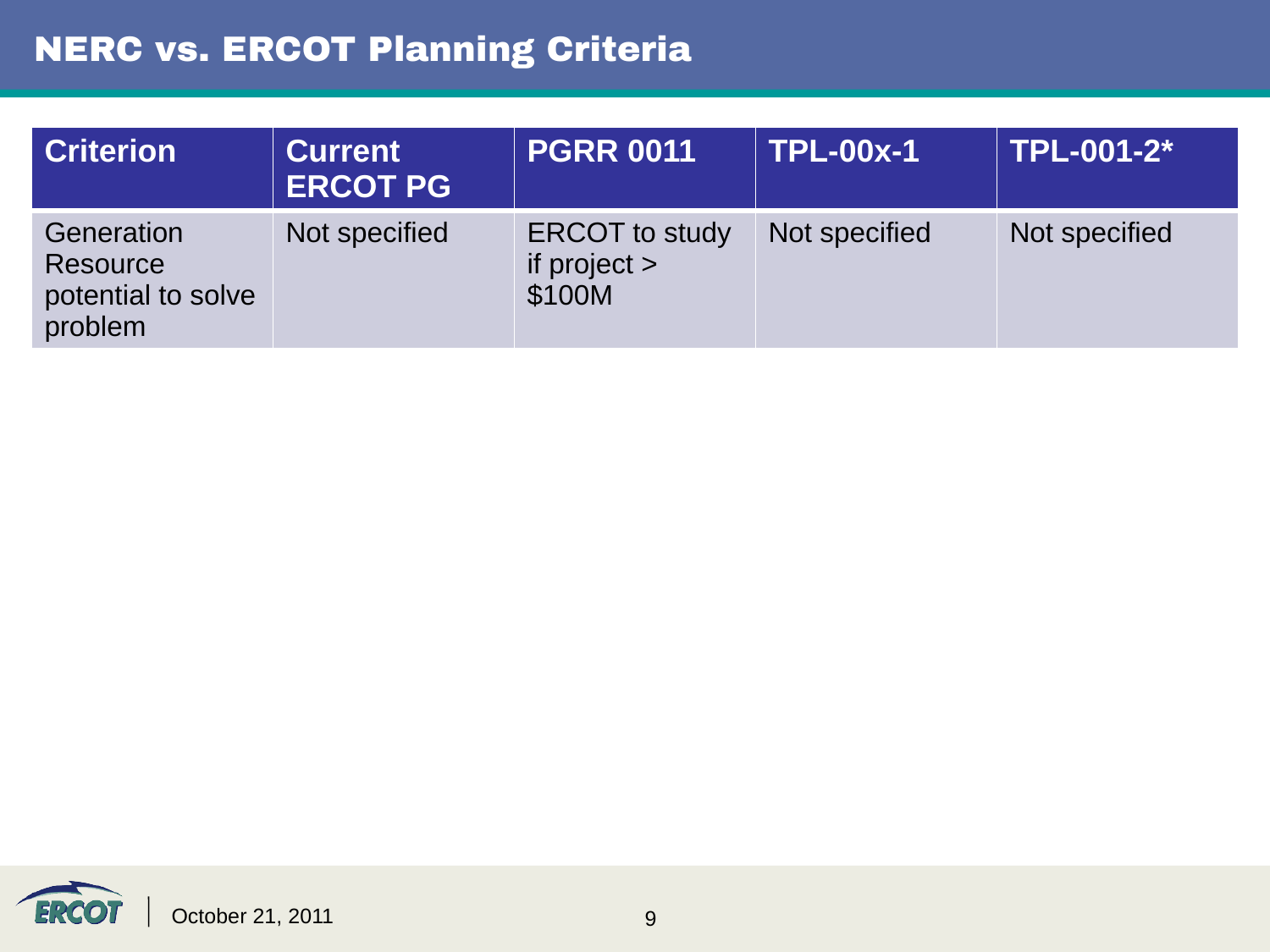

# NERC vs. ERCOT Planning Criteria
| Criterion | Current ERCOT PG | PGRR 0011 | TPL-00x-1 | TPL-001-2\* |
| --- | --- | --- | --- | --- |
| Generation Resource potential to solve problem | Not specified | ERCOT to study if project > $100M | Not specified | Not specified |
October 21, 2011